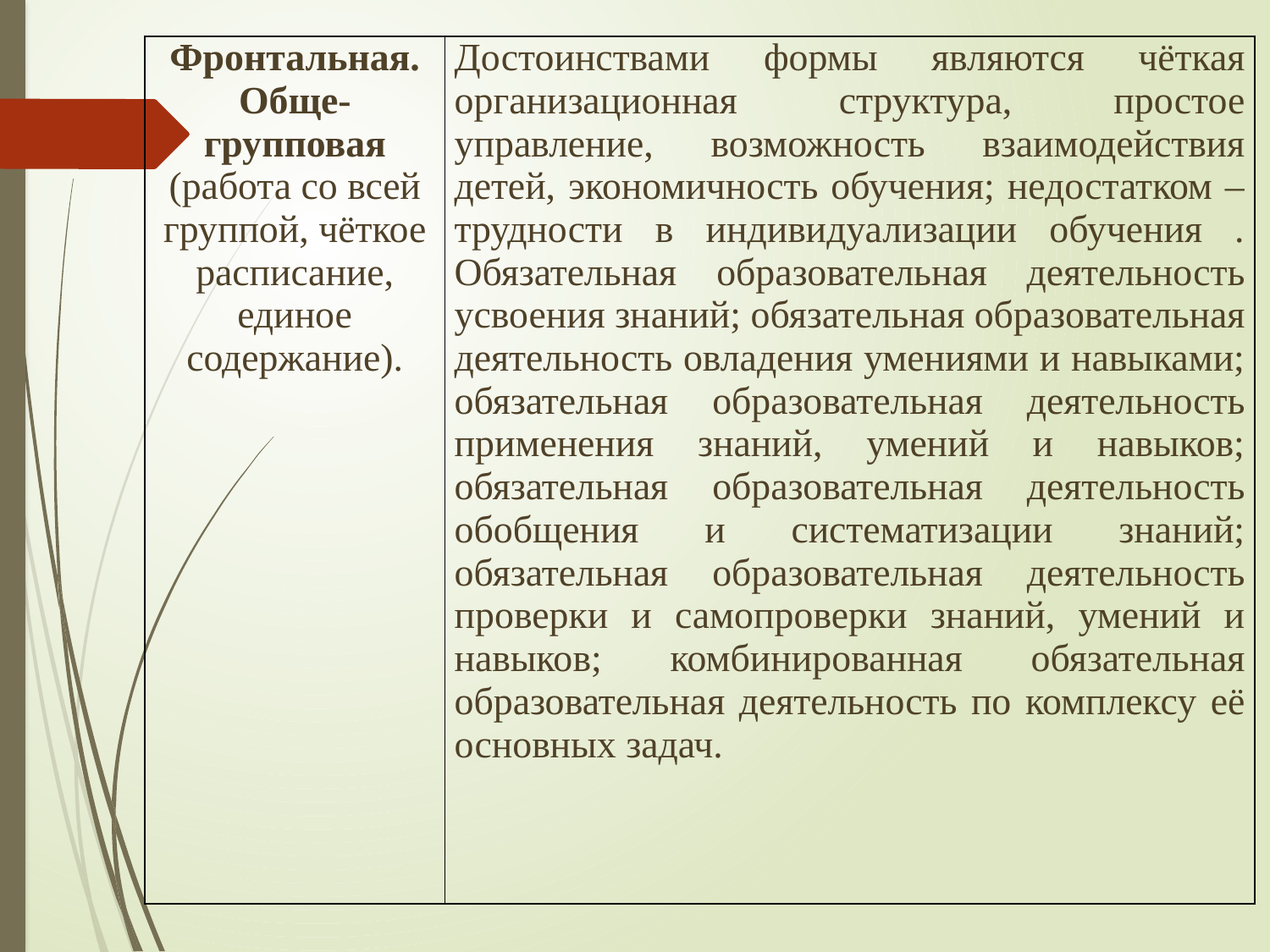

| Фронтальная. Обще-групповая (работа со всей группой, чёткое расписание, единое содержание). | Достоинствами формы являются чёткая организационная структура, простое управление, возможность взаимодействия детей, экономичность обучения; недостатком – трудности в индивидуализации обучения . Обязательная образовательная деятельность усвоения знаний; обязательная образовательная деятельность овладения умениями и навыками; обязательная образовательная деятельность применения знаний, умений и навыков; обязательная образовательная деятельность обобщения и систематизации знаний; обязательная образовательная деятельность проверки и самопроверки знаний, умений и навыков; комбинированная обязательная образовательная деятельность по комплексу её основных задач. |
| --- | --- |